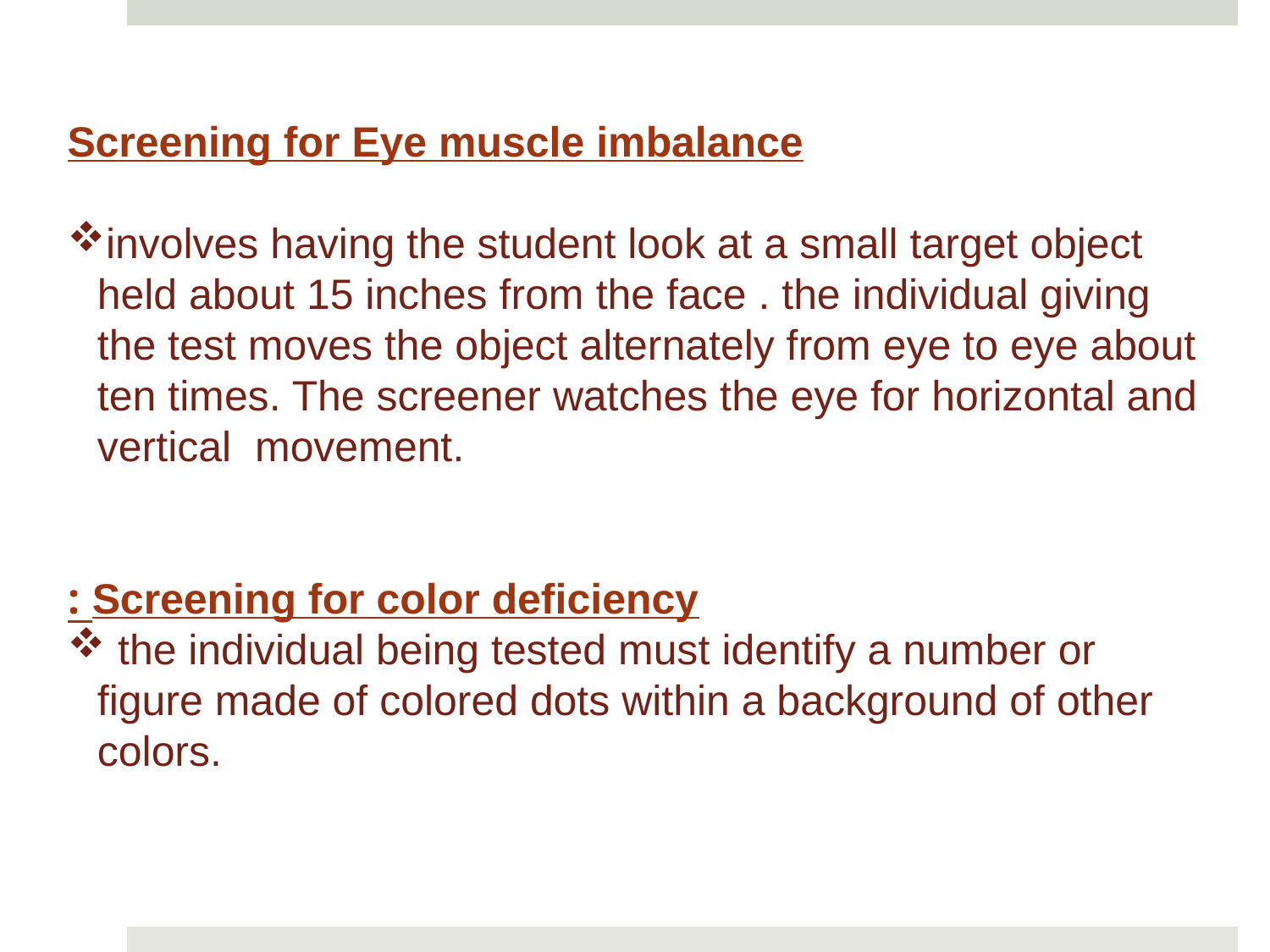

Screening for Eye muscle imbalance

involves having the student look at a small target object  held about 15 inches from the face . the individual giving the test moves the object alternately from eye to eye about ten times. The screener watches the eye for horizontal and vertical  movement.

Screening for color deficiency :
 the individual being tested must identify a number or figure made of colored dots within a background of other colors.